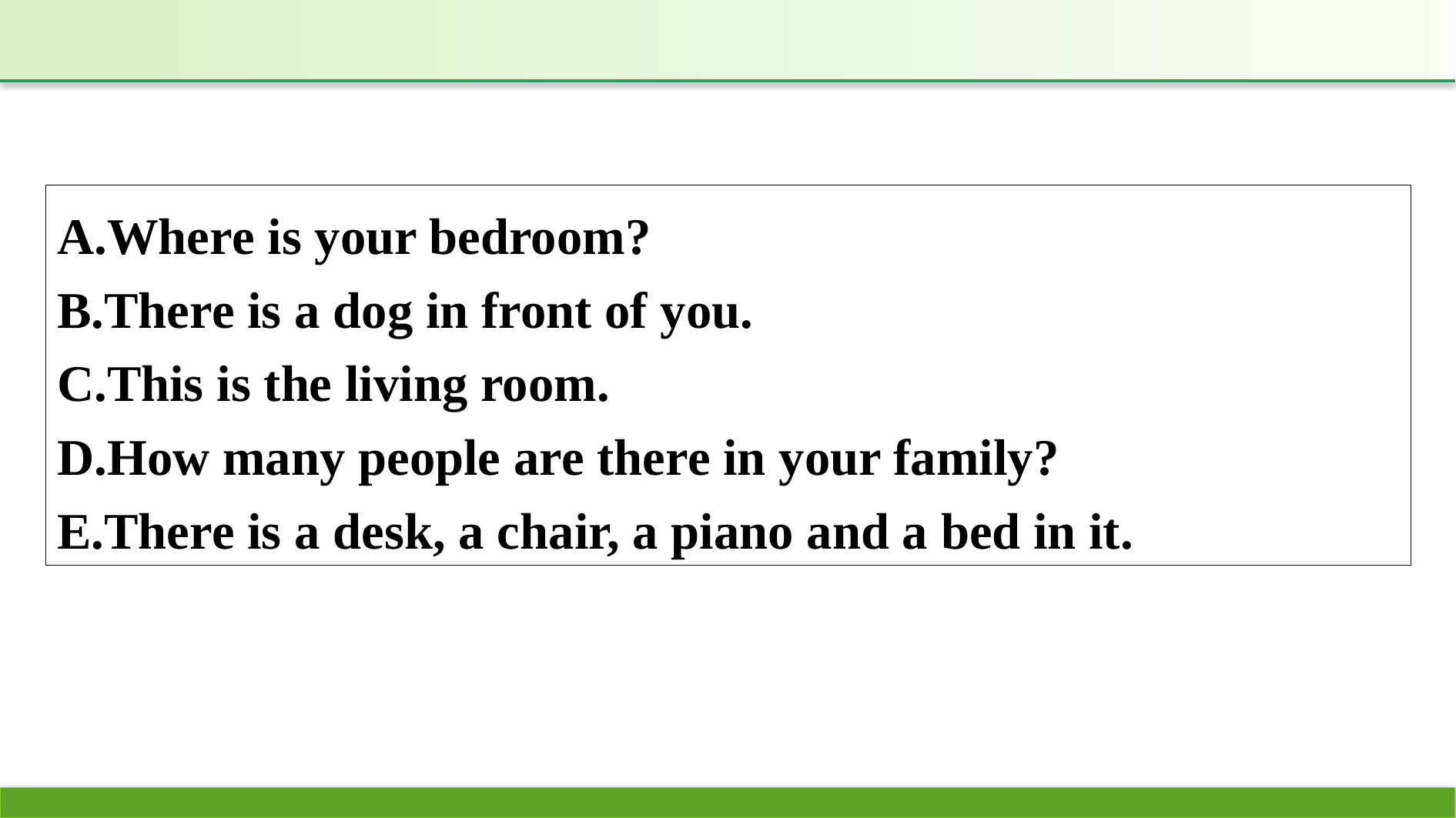

A.Where is your bedroom?
B.There is a dog in front of you.
C.This is the living room.
D.How many people are there in your family?
E.There is a desk, a chair, a piano and a bed in it.